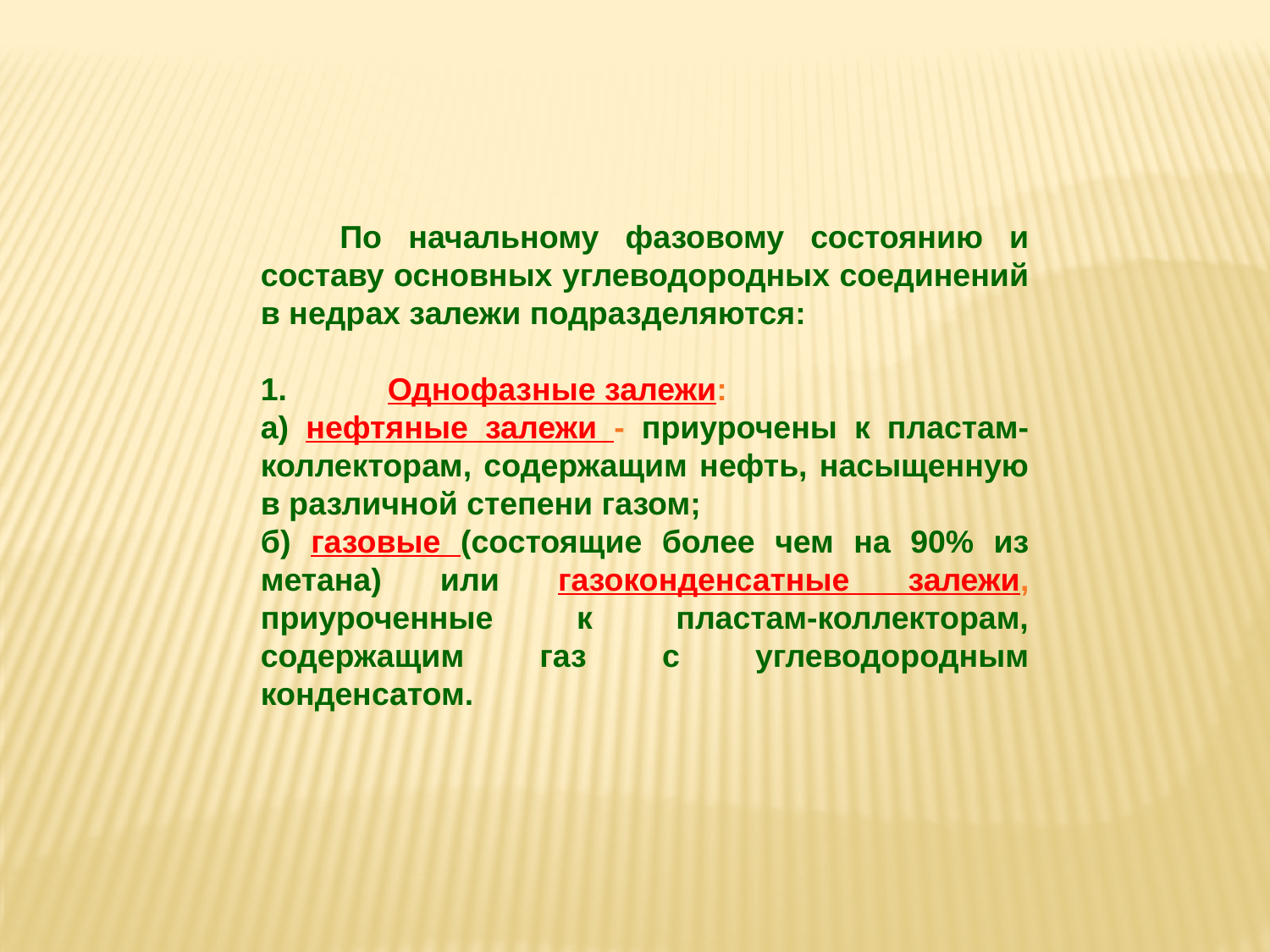

По начальному фазовому состоянию и составу основных углеводородных соединений в недрах залежи подразделяются:

1.	Однофазные залежи:
а) нефтяные залежи - приурочены к пластам-коллекторам, содержащим нефть, насыщенную в различной степени газом;
б) газовые (состоящие более чем на 90% из метана) или газоконденсатные залежи, приуроченные к пластам-коллекторам, содержащим газ с углеводородным конденсатом.